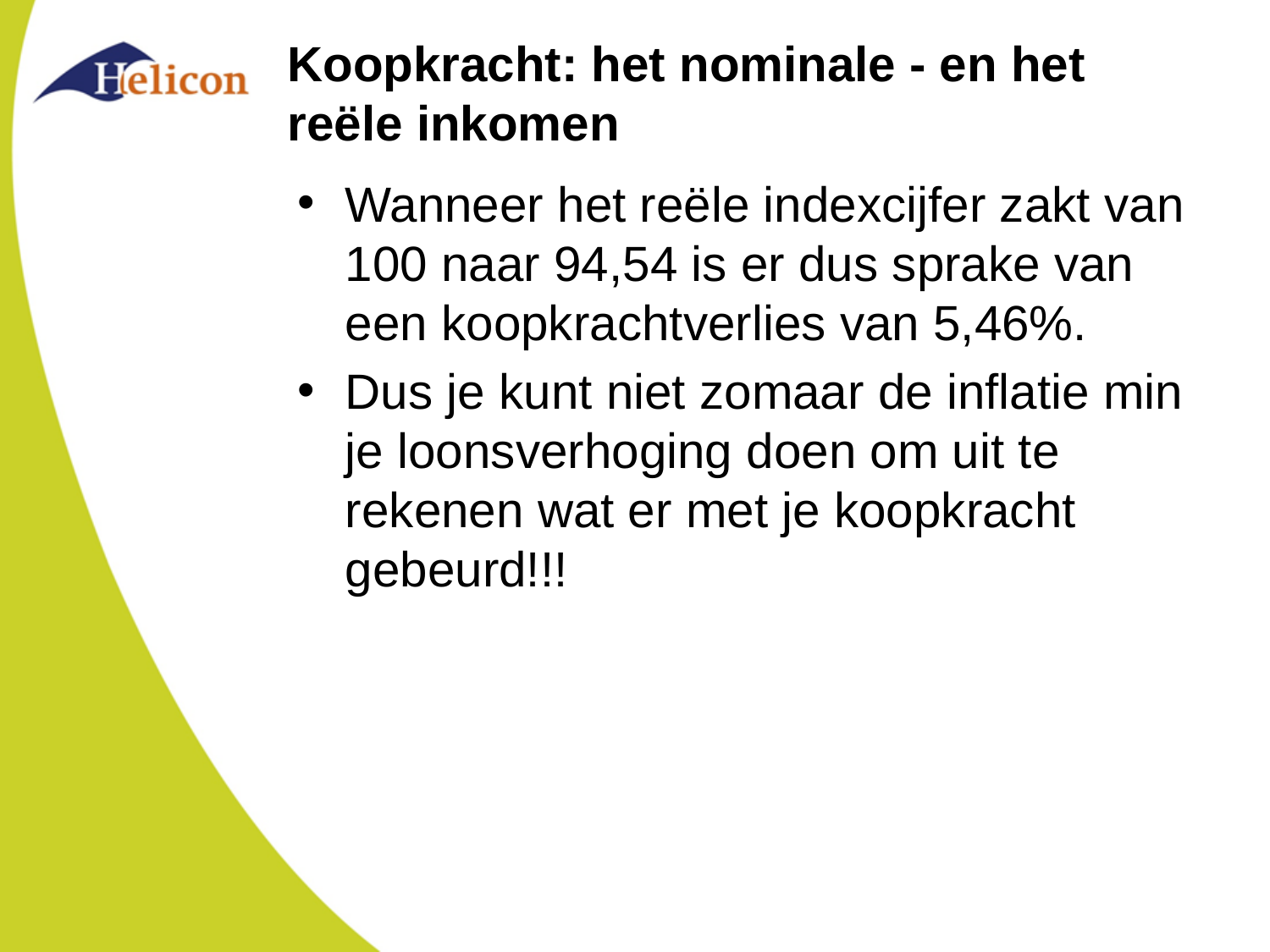

# Koopkracht: het nominale - en het reële inkomen
Wanneer het reële indexcijfer zakt van 100 naar 94,54 is er dus sprake van een koopkrachtverlies van 5,46%.
Dus je kunt niet zomaar de inflatie min je loonsverhoging doen om uit te rekenen wat er met je koopkracht gebeurd!!!